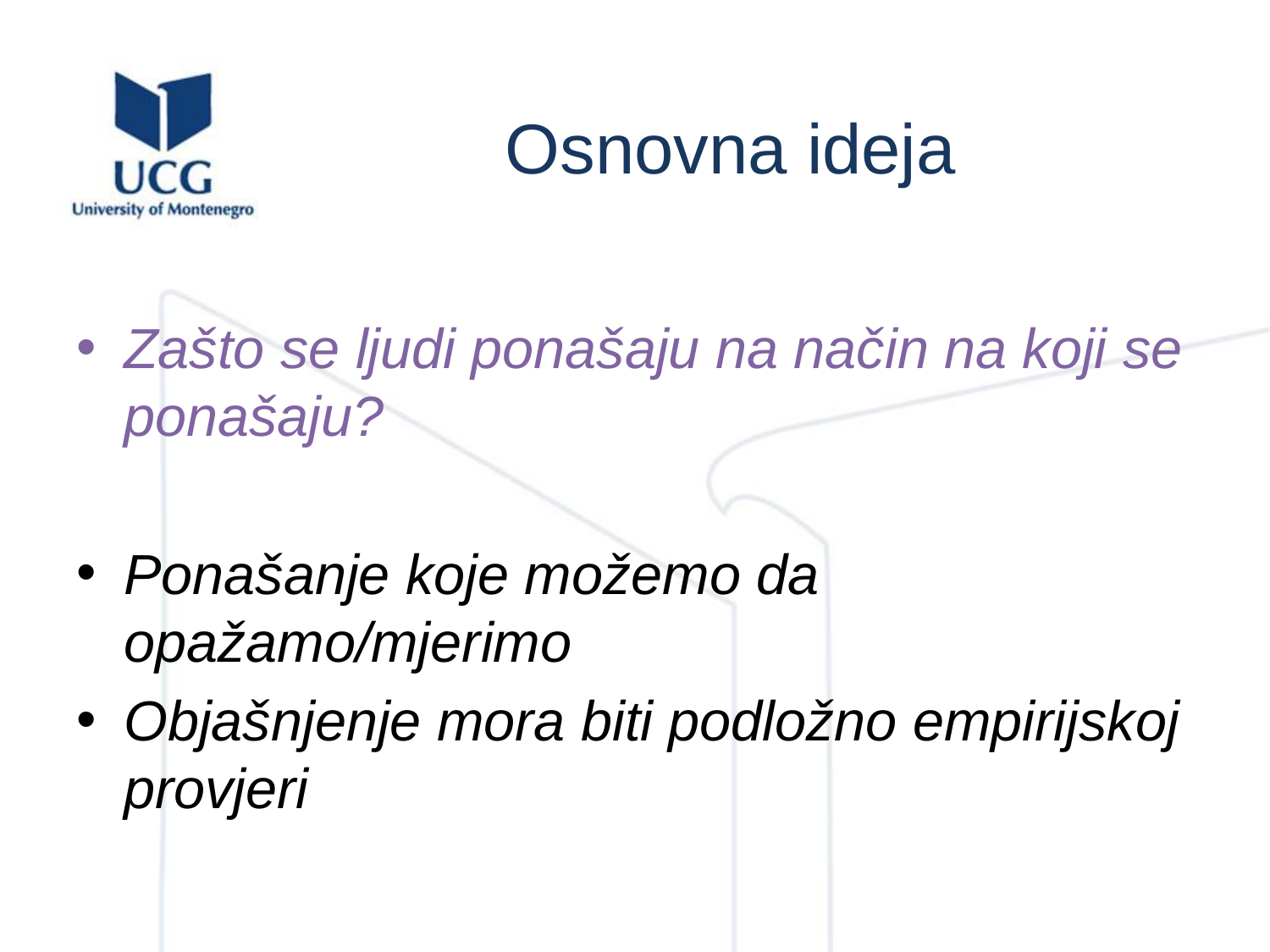

# Osnovna ideja
Zašto se ljudi ponašaju na način na koji se ponašaju?

Ponašanje koje možemo da opažamo/mjerimo
Objašnjenje mora biti podložno empirijskoj provjeri